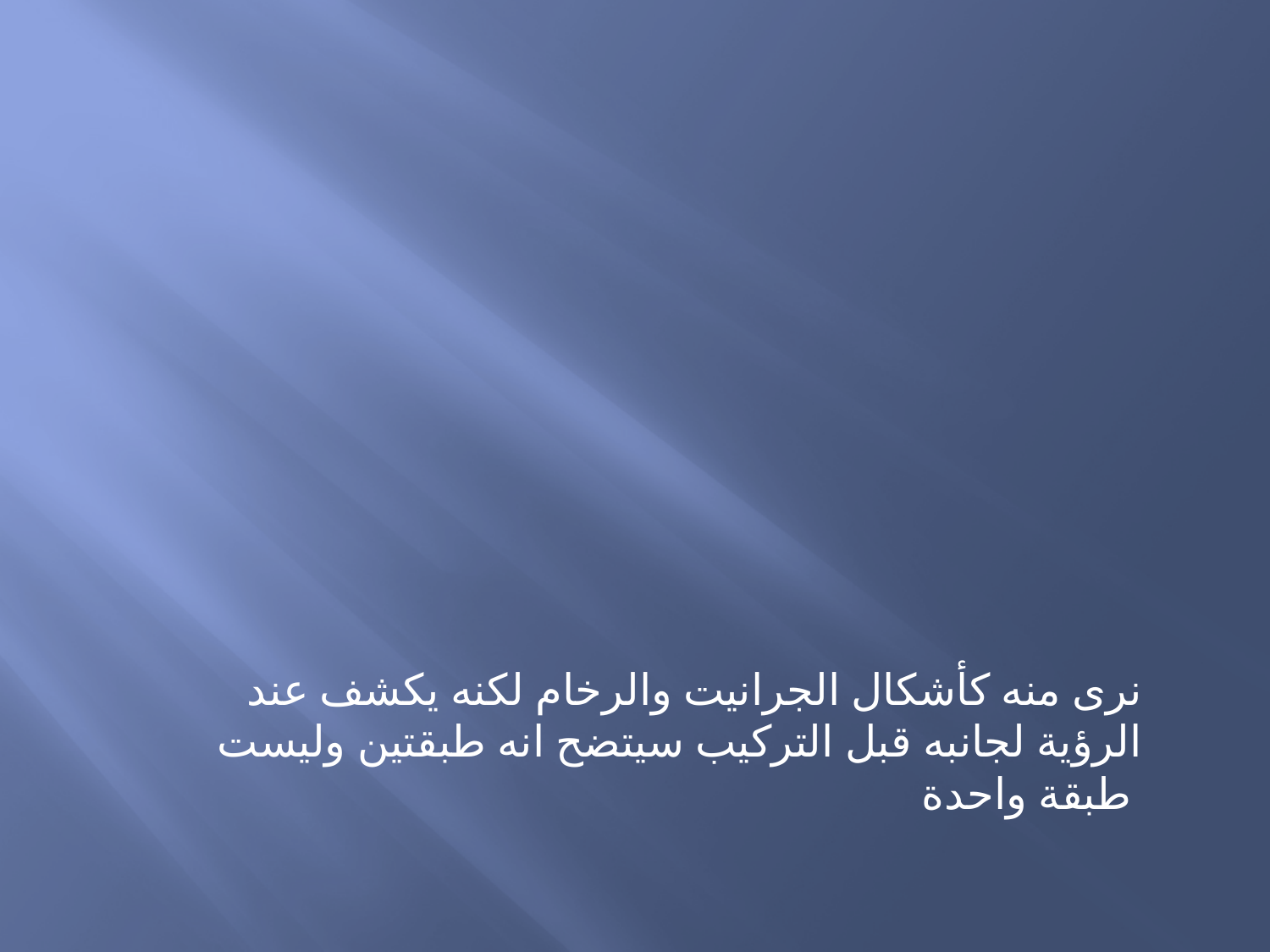

#
نرى منه كأشكال الجرانيت والرخام لكنه يكشف عند الرؤية لجانبه قبل التركيب سيتضح انه طبقتين وليست طبقة واحدة